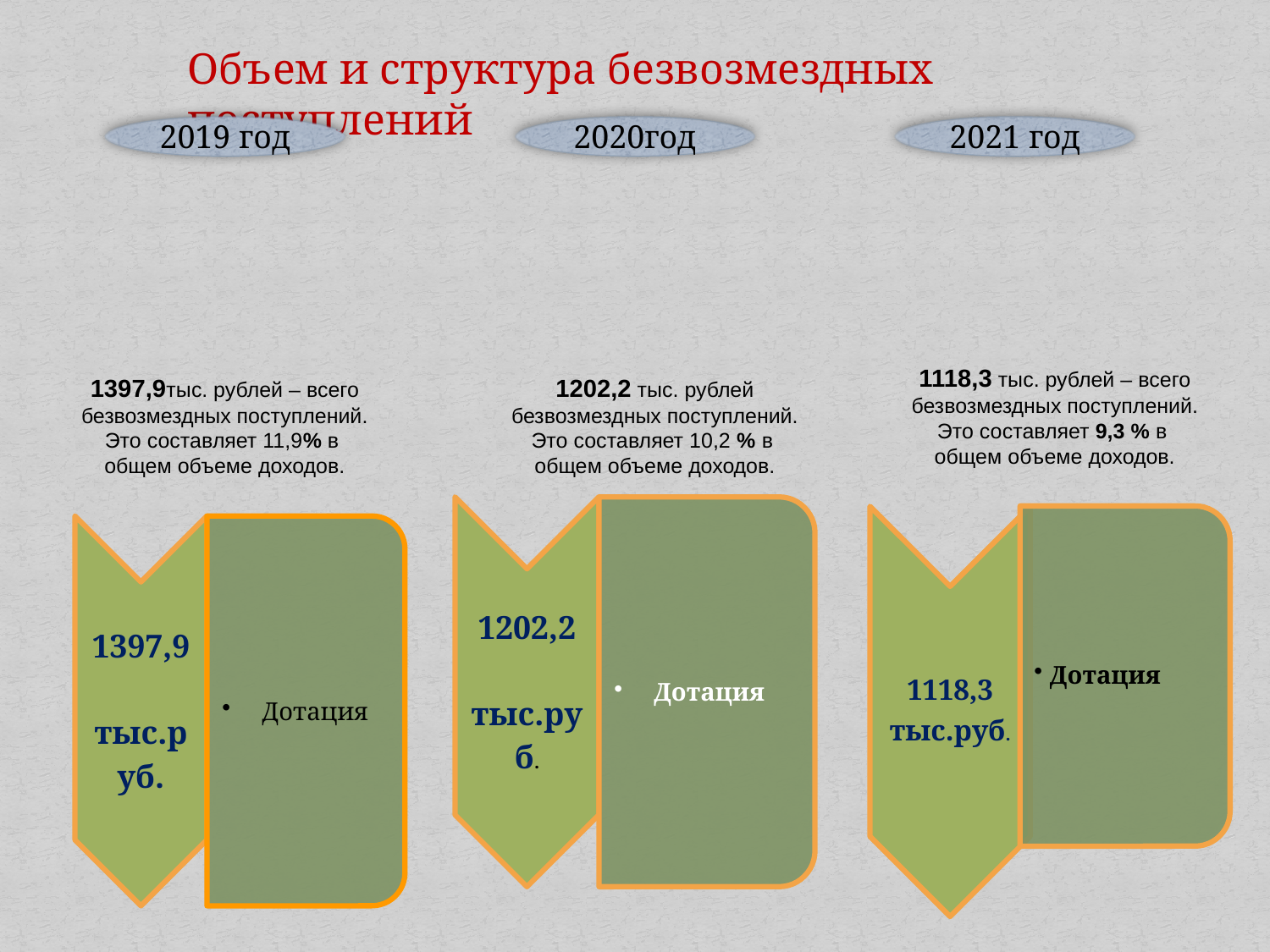

Объем и структура безвозмездных поступлений
2019 год
2020год
2021 год

[unsupported chart]

[unsupported chart]

1118,3 тыс. рублей – всего
безвозмездных поступлений.
Это составляет 9,3 % в
общем объеме доходов.
1397,9тыс. рублей – всего
безвозмездных поступлений.
Это составляет 11,9% в
общем объеме доходов.
1202,2 тыс. рублей
безвозмездных поступлений.
Это составляет 10,2 % в
общем объеме доходов.
1202,2
 тыс.руб.
Дотация
1118,3
тыс.руб.
Дотация
1397,9
 тыс.руб.
Дотация